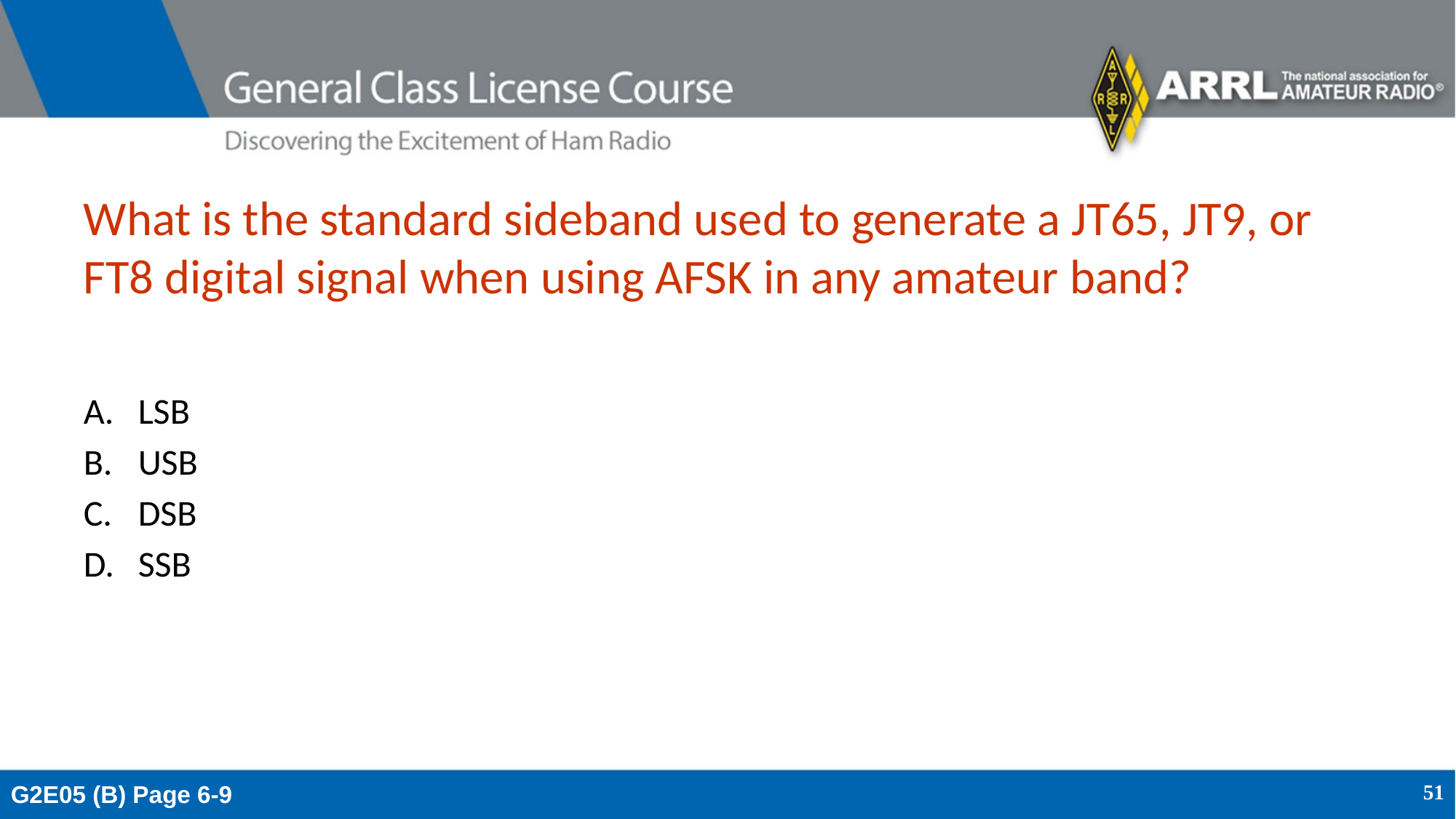

# What is the standard sideband used to generate a JT65, JT9, or FT8 digital signal when using AFSK in any amateur band?
LSB
USB
DSB
SSB
G2E05 (B) Page 6-9
51